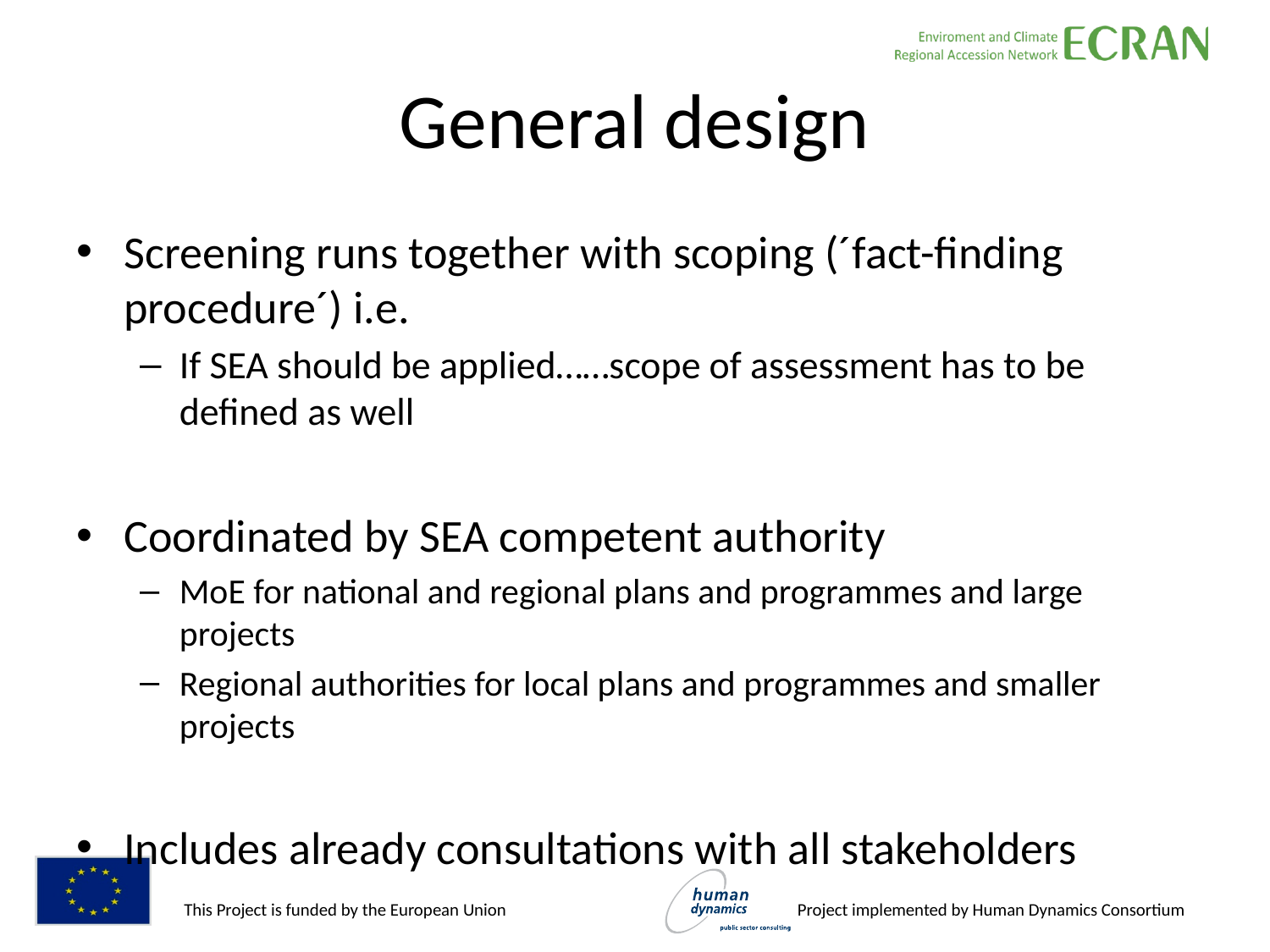

# General design
Screening runs together with scoping (´fact-finding procedure´) i.e.
If SEA should be applied……scope of assessment has to be defined as well

Coordinated by SEA competent authority
MoE for national and regional plans and programmes and large projects
Regional authorities for local plans and programmes and smaller projects

Includes already consultations with all stakeholders